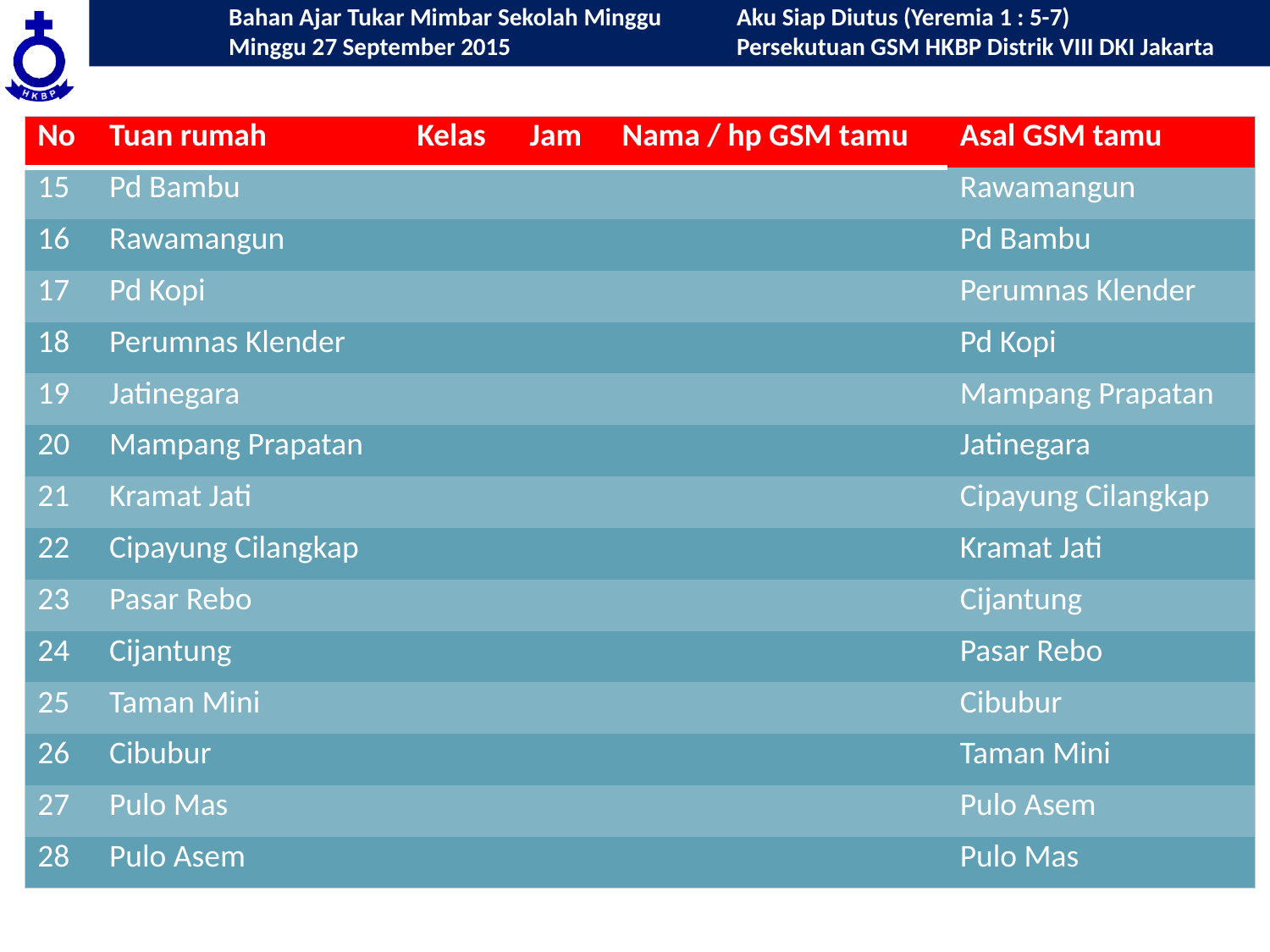

| No | Tuan rumah | Kelas | Jam | Nama / hp GSM tamu | Asal GSM tamu |
| --- | --- | --- | --- | --- | --- |
| 15 | Pd Bambu |  |  |  | Rawamangun |
| 16 | Rawamangun |  |  |  | Pd Bambu |
| 17 | Pd Kopi |  |  |  | Perumnas Klender |
| 18 | Perumnas Klender |  |  |  | Pd Kopi |
| 19 | Jatinegara |  |  |  | Mampang Prapatan |
| 20 | Mampang Prapatan |  |  |  | Jatinegara |
| 21 | Kramat Jati |  |  |  | Cipayung Cilangkap |
| 22 | Cipayung Cilangkap |  |  |  | Kramat Jati |
| 23 | Pasar Rebo |  |  |  | Cijantung |
| 24 | Cijantung |  |  |  | Pasar Rebo |
| 25 | Taman Mini |  |  |  | Cibubur |
| 26 | Cibubur |  |  |  | Taman Mini |
| 27 | Pulo Mas |  |  |  | Pulo Asem |
| 28 | Pulo Asem |  |  |  | Pulo Mas |